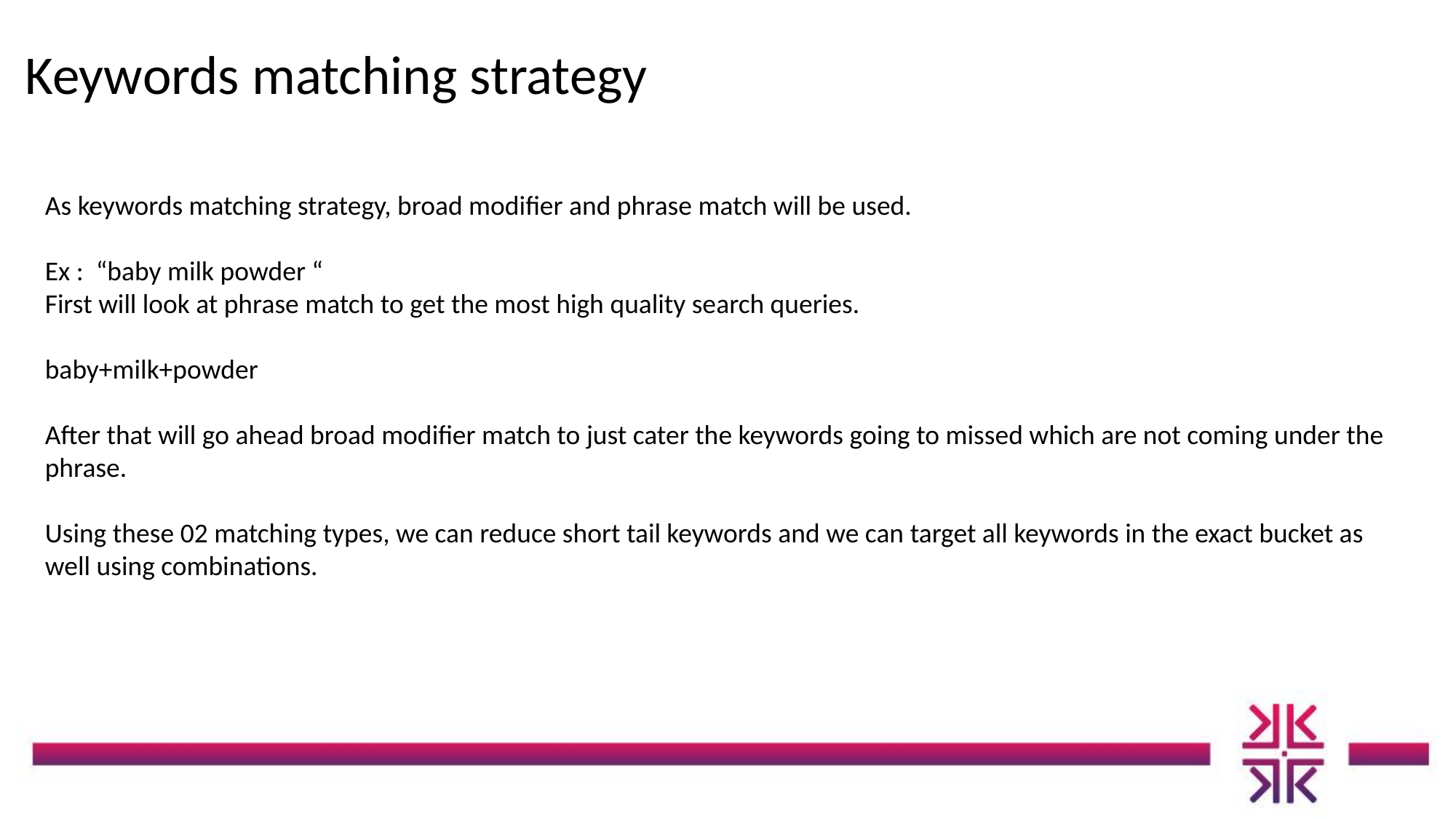

Keywords matching strategy
As keywords matching strategy, broad modifier and phrase match will be used.

Ex :  “baby milk powder “
First will look at phrase match to get the most high quality search queries.

baby+milk+powder

After that will go ahead broad modifier match to just cater the keywords going to missed which are not coming under the phrase.

Using these 02 matching types, we can reduce short tail keywords and we can target all keywords in the exact bucket as well using combinations.